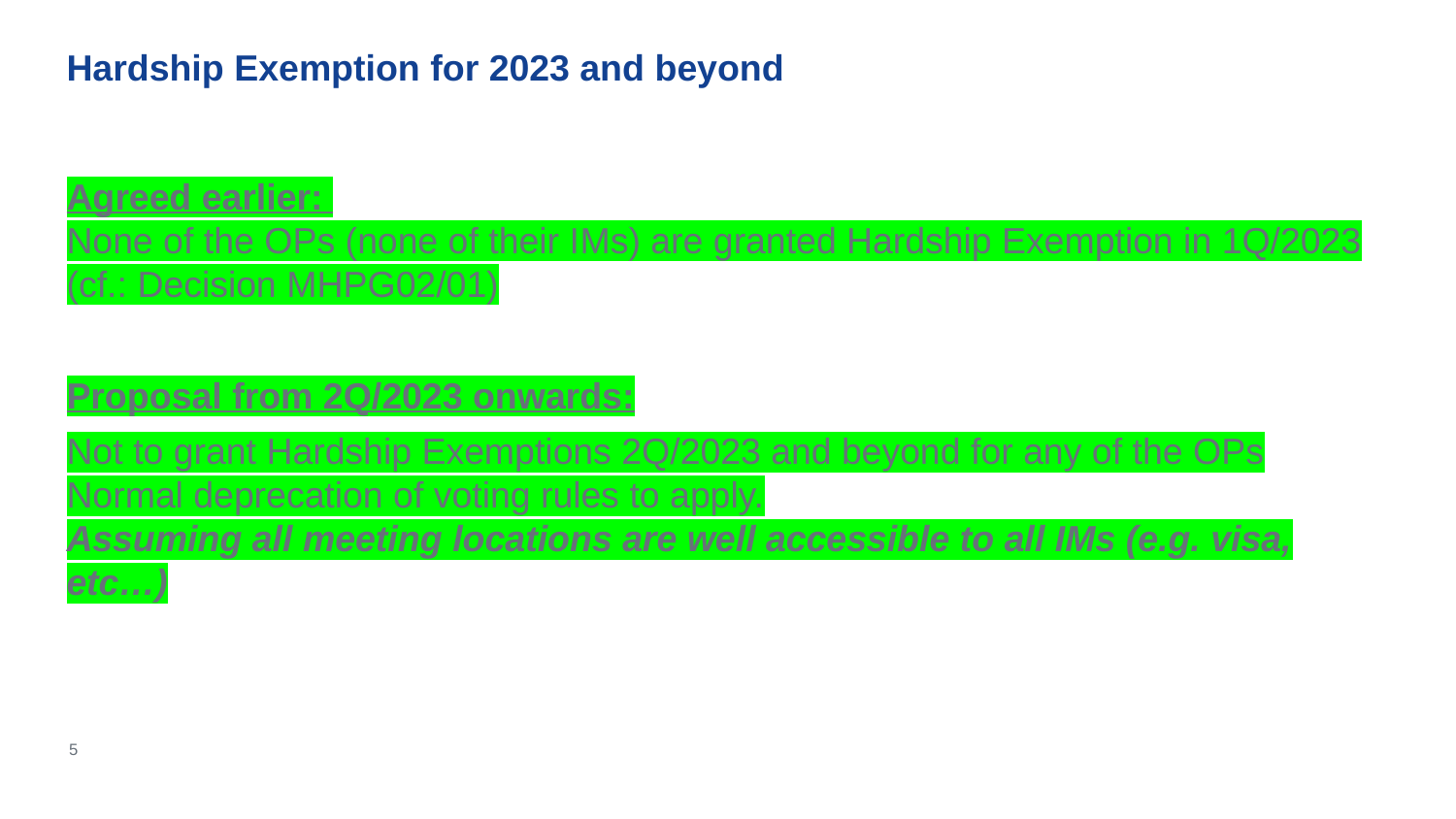

# Hardship Exemption for 2023 and beyond
Agreed earlier:
None of the OPs (none of their IMs) are granted Hardship Exemption in 1Q/2023
(cf.: Decision MHPG02/01)

Proposal from 2Q/2023 onwards:
Not to grant Hardship Exemptions 2Q/2023 and beyond for any of the OPs
Normal deprecation of voting rules to apply.
Assuming all meeting locations are well accessible to all IMs (e.g. visa, etc…)